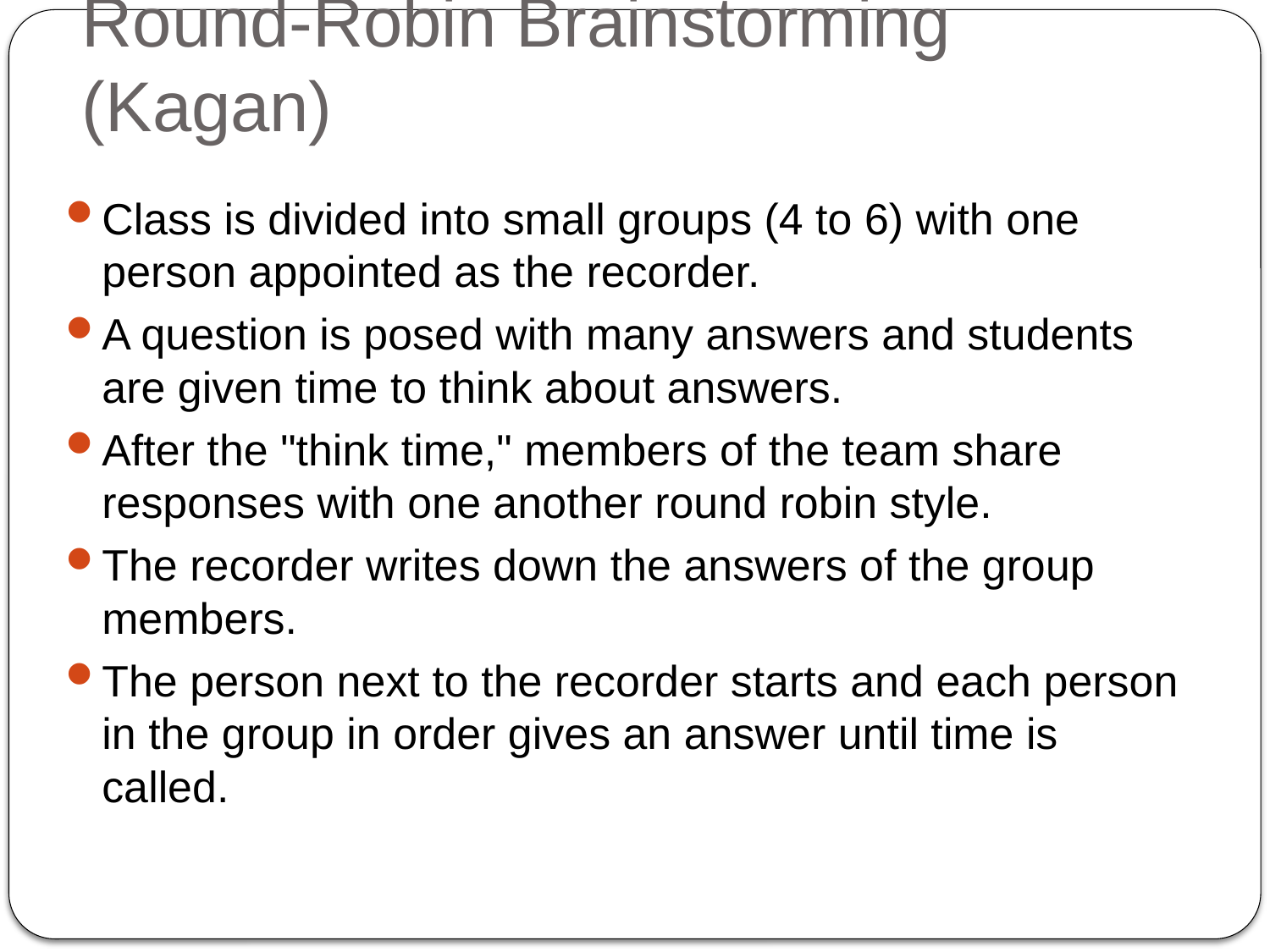

# Round-Robin Brainstorming (Kagan)
Class is divided into small groups (4 to 6) with one person appointed as the recorder.
A question is posed with many answers and students are given time to think about answers.
After the "think time," members of the team share responses with one another round robin style.
The recorder writes down the answers of the group members.
The person next to the recorder starts and each person in the group in order gives an answer until time is called.